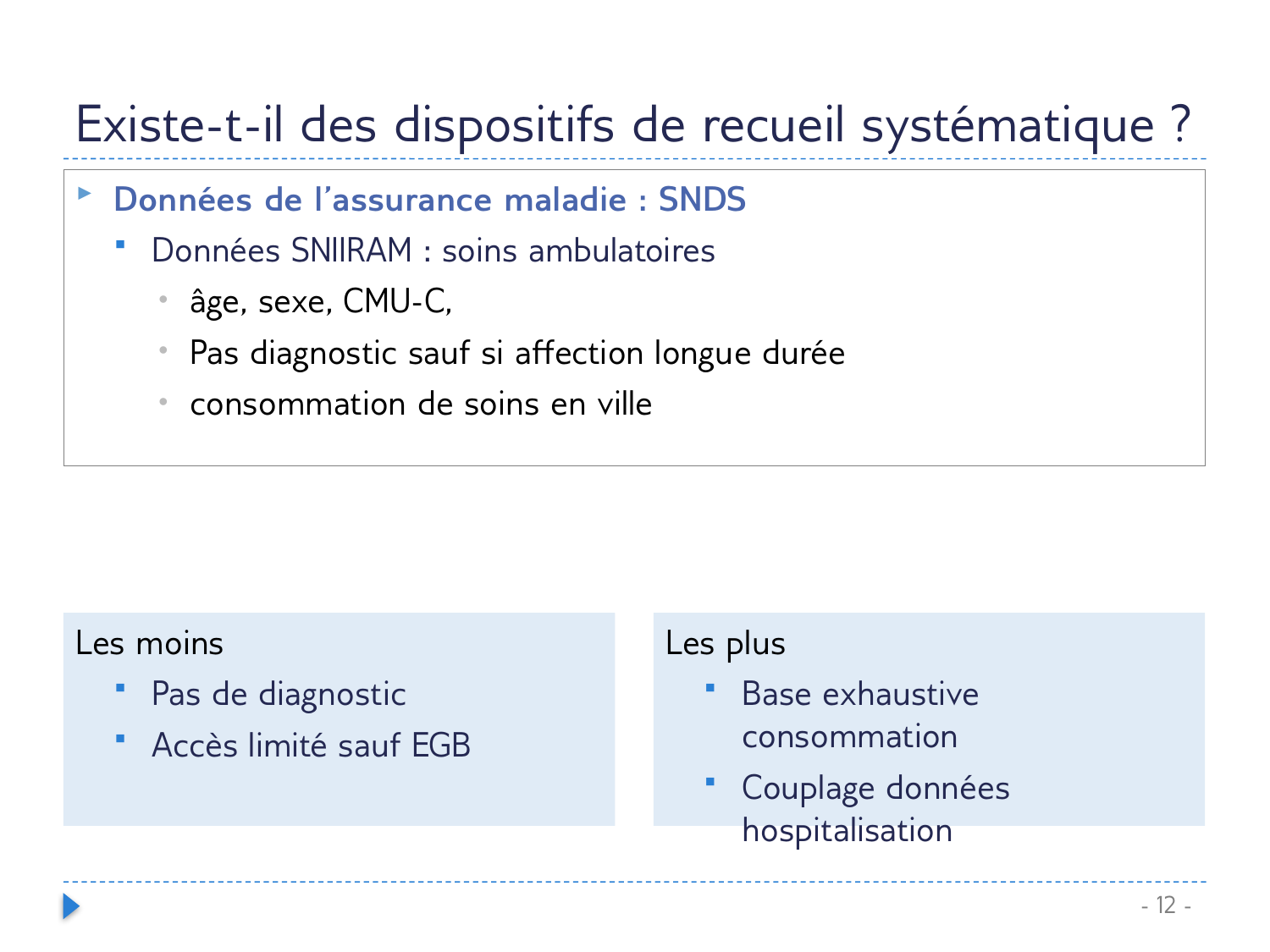

# Existe-t-il des dispositifs de recueil systématique ?
Données de l’assurance maladie : SNDS
Données SNIIRAM : soins ambulatoires
âge, sexe, CMU-C,
Pas diagnostic sauf si affection longue durée
consommation de soins en ville

Les moins
Pas de diagnostic
Accès limité sauf EGB
Les plus
Base exhaustive consommation
Couplage données hospitalisation
- 12 -